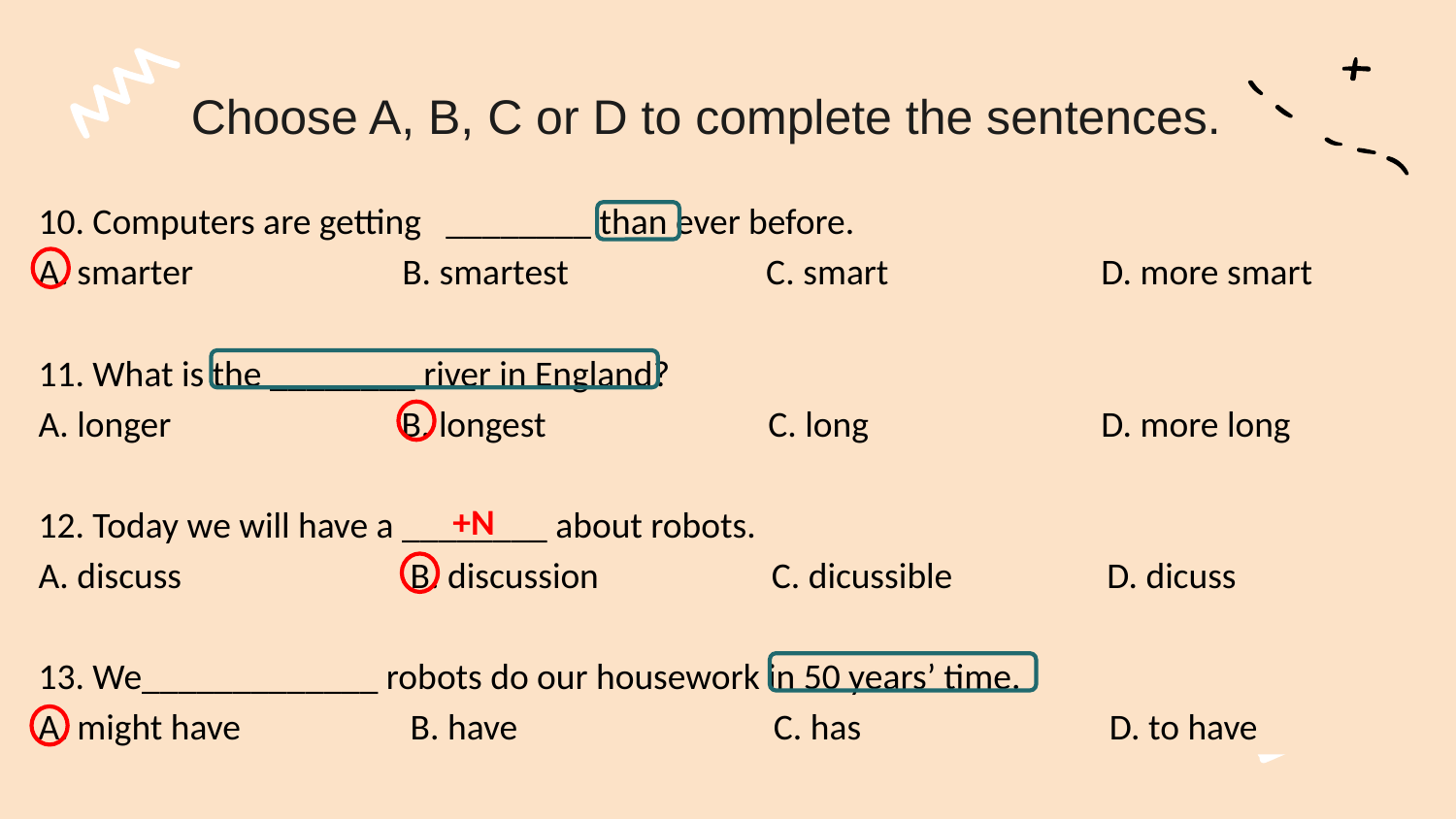

# Choose A, B, C or D to complete the sentences.

10. Computers are getting   ________ than ever before.
A. smarter            	           B. smartest                        C. smart  	                       D. more smart

11. What is the ________ river in England?
A. longer                            B. longest                           C. long	                       D. more long

12. Today we will have a ________ about robots.
A. discuss	            B. discussion                     C. dicussible	      D. dicuss

13. We_____________ robots do our housework in 50 years’ time.
A. might have	            B. have	                       C. has	                        D. to have

+N